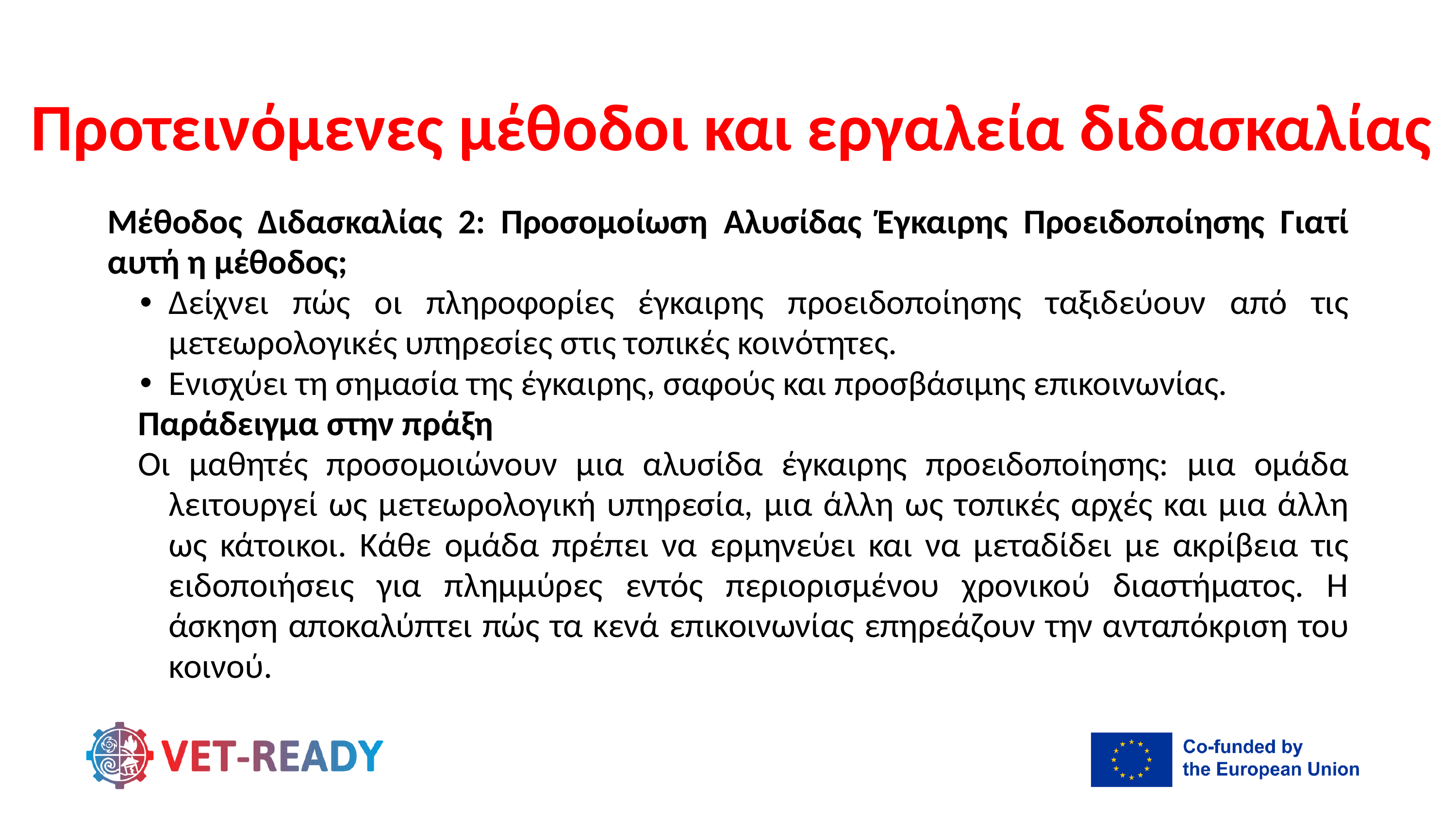

Προτεινόμενες μέθοδοι και εργαλεία διδασκαλίας
Μέθοδος Διδασκαλίας 2: Προσομοίωση Αλυσίδας Έγκαιρης Προειδοποίησης Γιατί αυτή η μέθοδος;
Δείχνει πώς οι πληροφορίες έγκαιρης προειδοποίησης ταξιδεύουν από τις μετεωρολογικές υπηρεσίες στις τοπικές κοινότητες.
Ενισχύει τη σημασία της έγκαιρης, σαφούς και προσβάσιμης επικοινωνίας.
Παράδειγμα στην πράξη
Οι μαθητές προσομοιώνουν μια αλυσίδα έγκαιρης προειδοποίησης: μια ομάδα λειτουργεί ως μετεωρολογική υπηρεσία, μια άλλη ως τοπικές αρχές και μια άλλη ως κάτοικοι. Κάθε ομάδα πρέπει να ερμηνεύει και να μεταδίδει με ακρίβεια τις ειδοποιήσεις για πλημμύρες εντός περιορισμένου χρονικού διαστήματος. Η άσκηση αποκαλύπτει πώς τα κενά επικοινωνίας επηρεάζουν την ανταπόκριση του κοινού.